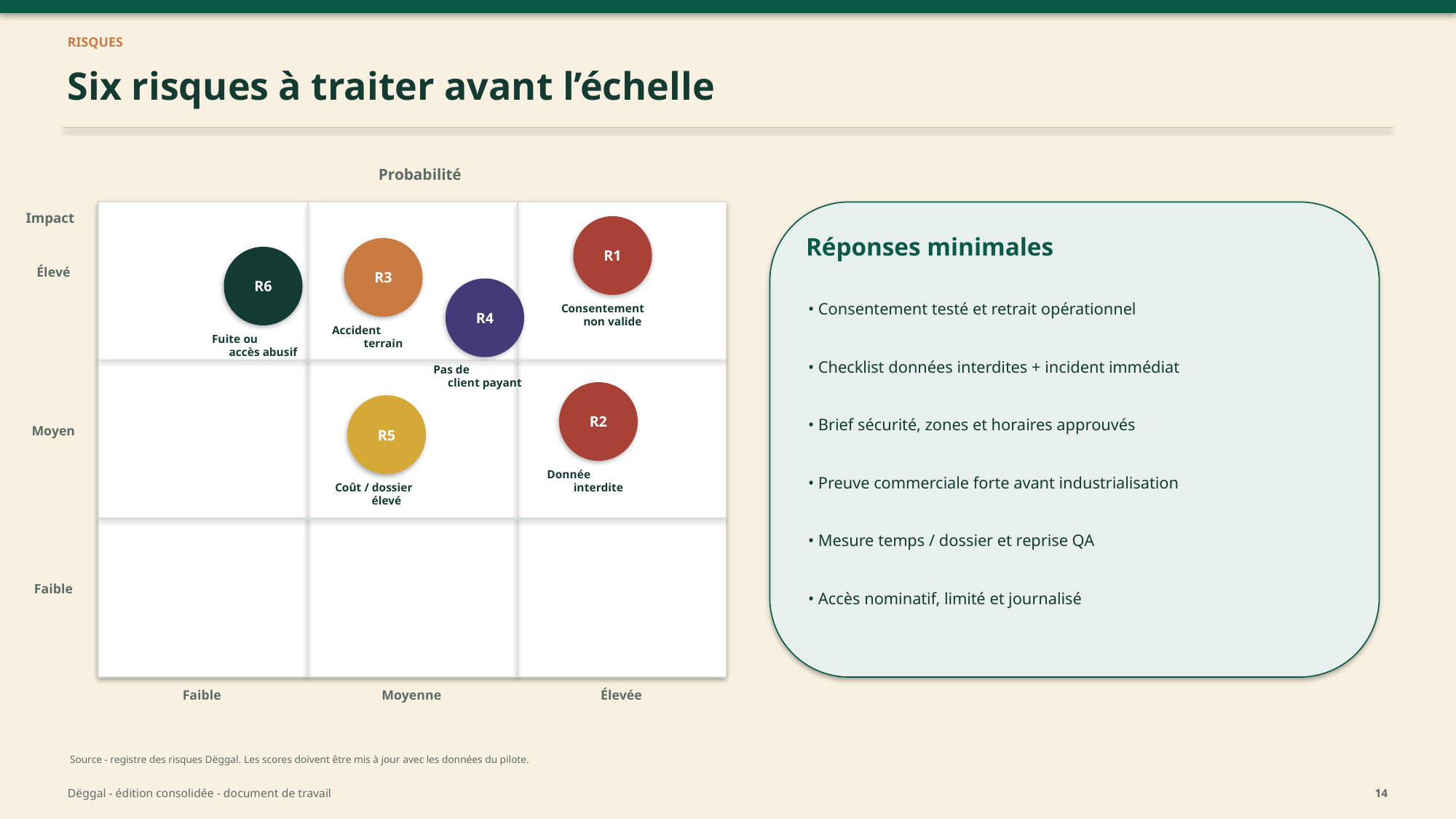

RISQUES
Six risques à traiter avant l’échelle
Probabilité

Impact
R1
Réponses minimales
R3
R6
Élevé
R4
• Consentement testé et retrait opérationnel
Consentement
non valide
Accident
terrain
Fuite ou
accès abusif
• Checklist données interdites + incident immédiat
Pas de
client payant
R2
R5
• Brief sécurité, zones et horaires approuvés
Moyen
Donnée
interdite
• Preuve commerciale forte avant industrialisation
Coût / dossier
élevé
• Mesure temps / dossier et reprise QA
Faible
• Accès nominatif, limité et journalisé
Faible
Moyenne
Élevée
Source - registre des risques Dëggal. Les scores doivent être mis à jour avec les données du pilote.
Dëggal - édition consolidée - document de travail
14